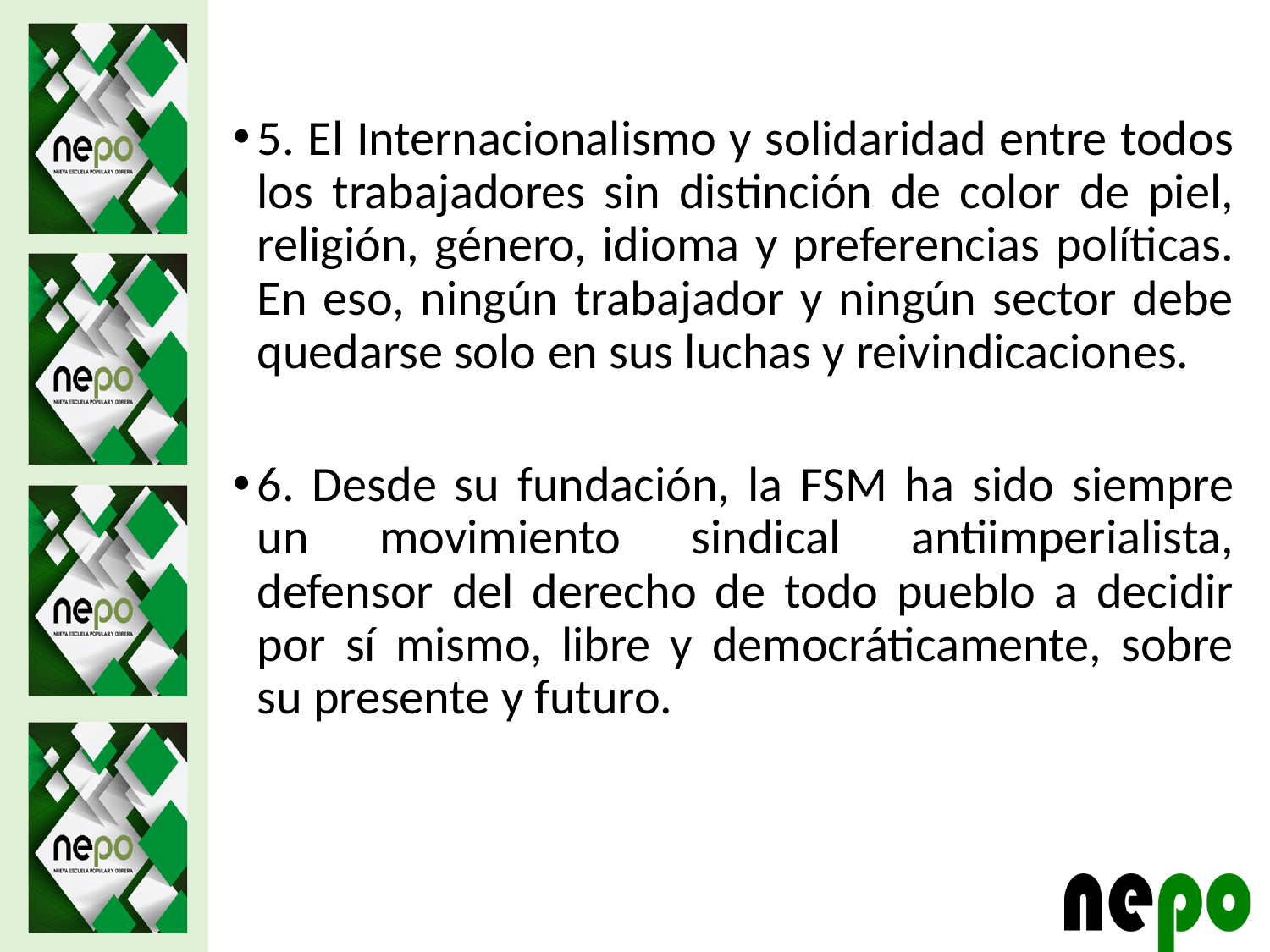

5. El Internacionalismo y solidaridad entre todos los trabajadores sin distinción de color de piel, religión, género, idioma y preferencias políticas. En eso, ningún trabajador y ningún sector debe quedarse solo en sus luchas y reivindicaciones.

6. Desde su fundación, la FSM ha sido siempre un movimiento sindical antiimperialista, defensor del derecho de todo pueblo a decidir por sí mismo, libre y democráticamente, sobre su presente y futuro.